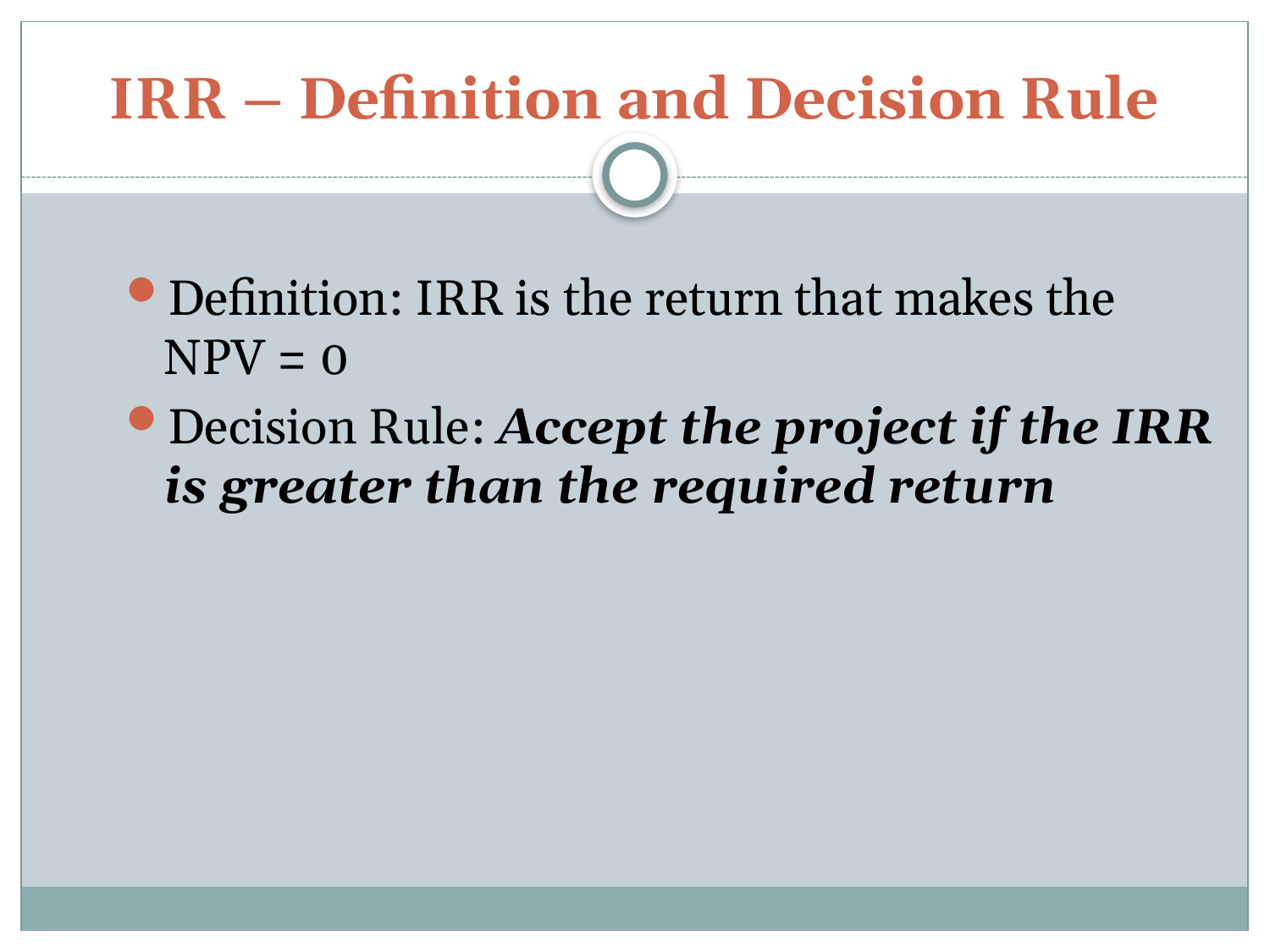

# IRR – Definition and Decision Rule
Definition: IRR is the return that makes the NPV = 0
Decision Rule: Accept the project if the IRR is greater than the required return